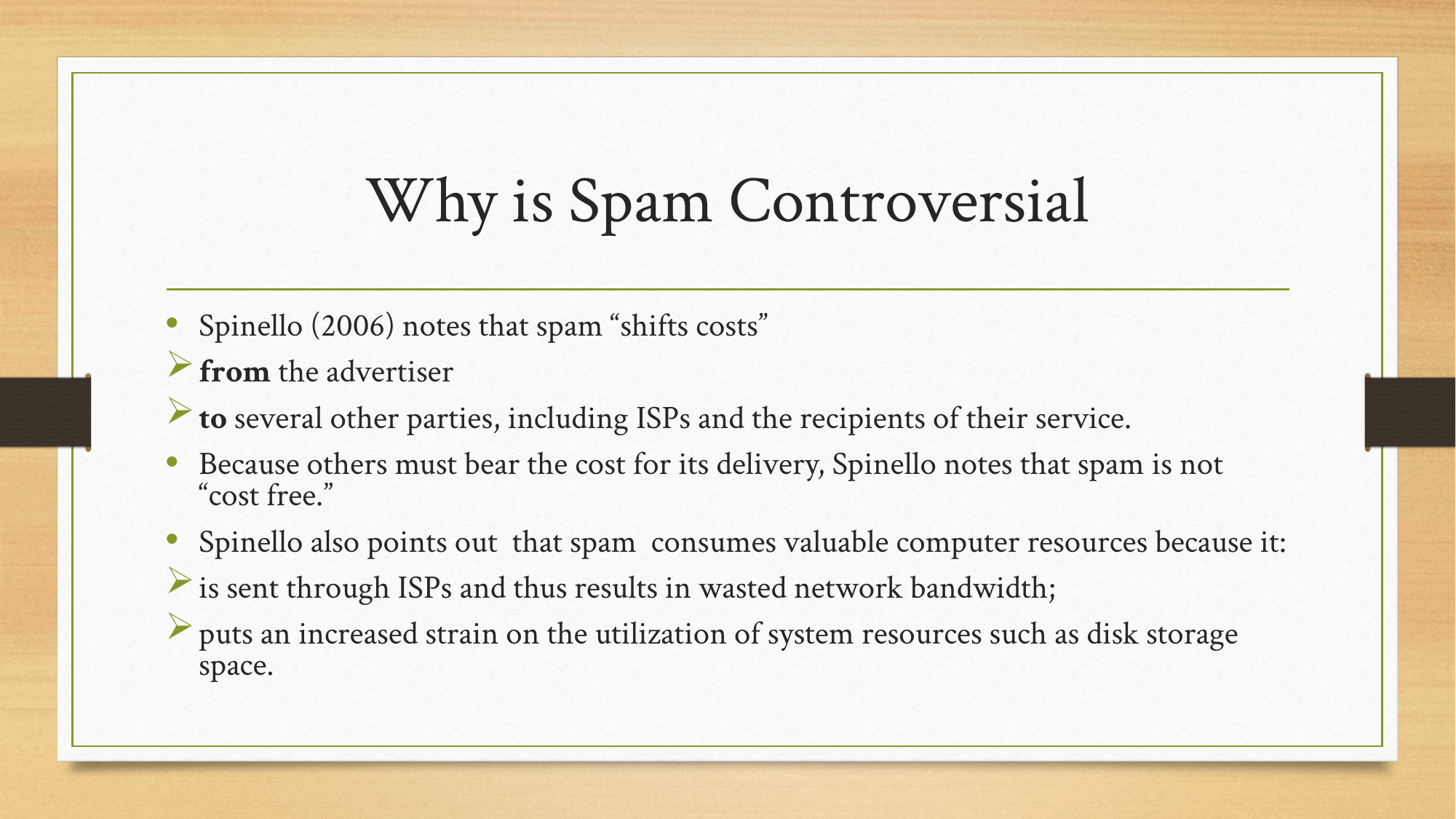

# Why is Spam Controversial
Spinello (2006) notes that spam “shifts costs”
from the advertiser
to several other parties, including ISPs and the recipients of their service.
Because others must bear the cost for its delivery, Spinello notes that spam is not “cost free.”
Spinello also points out  that spam  consumes valuable computer resources because it:
is sent through ISPs and thus results in wasted network bandwidth;
puts an increased strain on the utilization of system resources such as disk storage space.